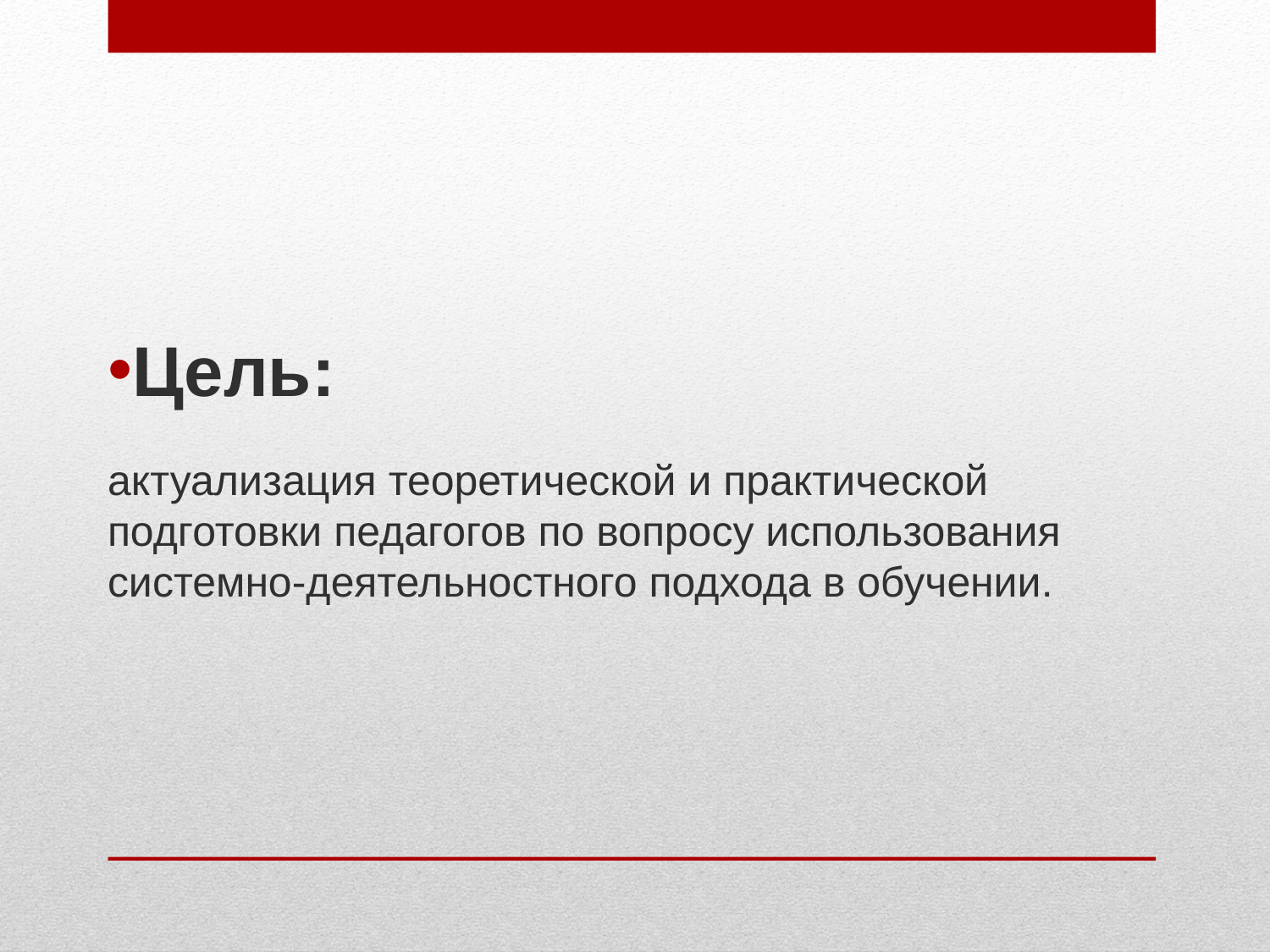

Цель:

актуализация теоретической и практической подготовки педагогов по вопросу использования
системно-деятельностного подхода в обучении.